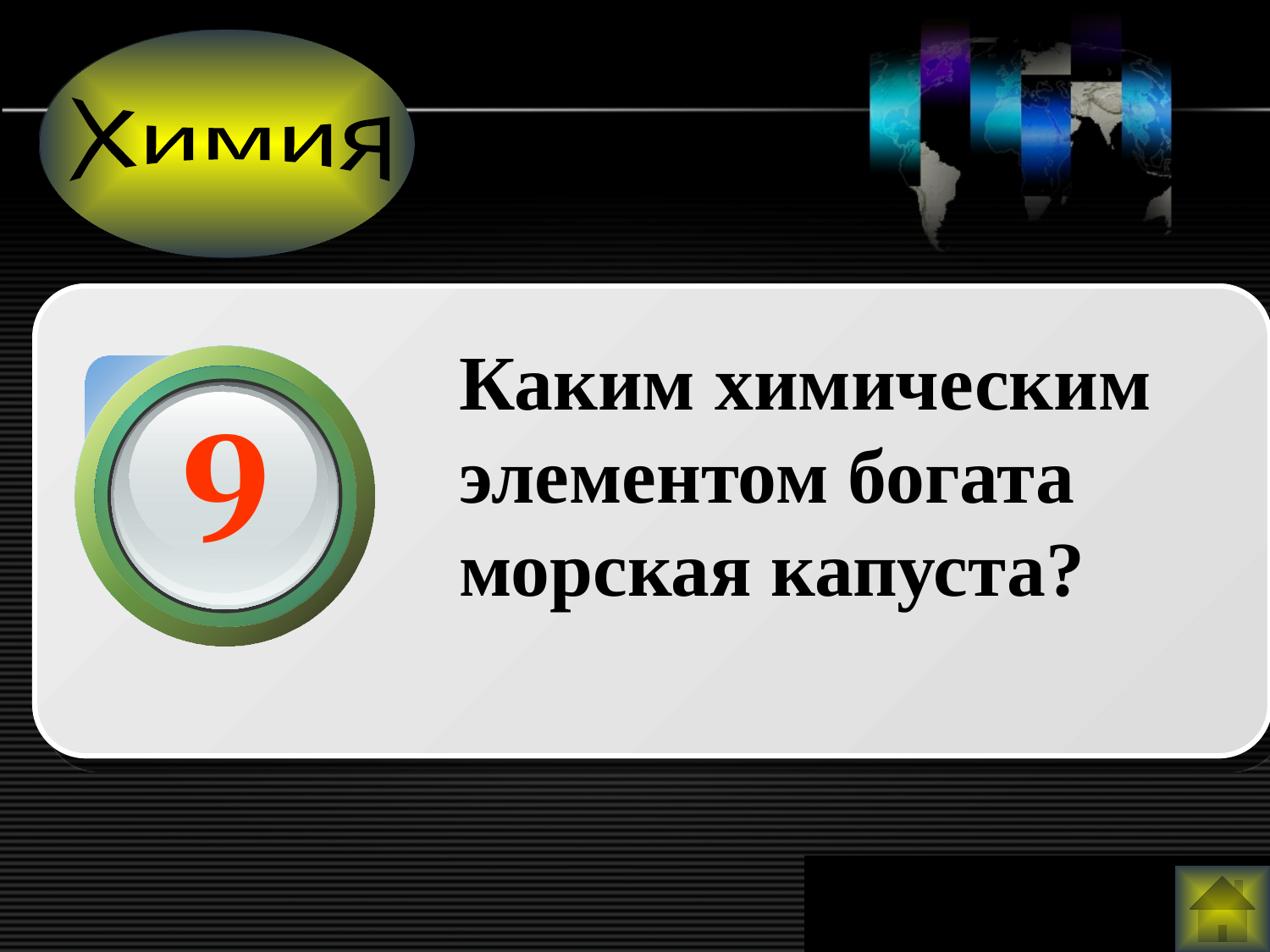

Химия

Каким химическим элементом богата морская капуста?

9

www.themegallery.com